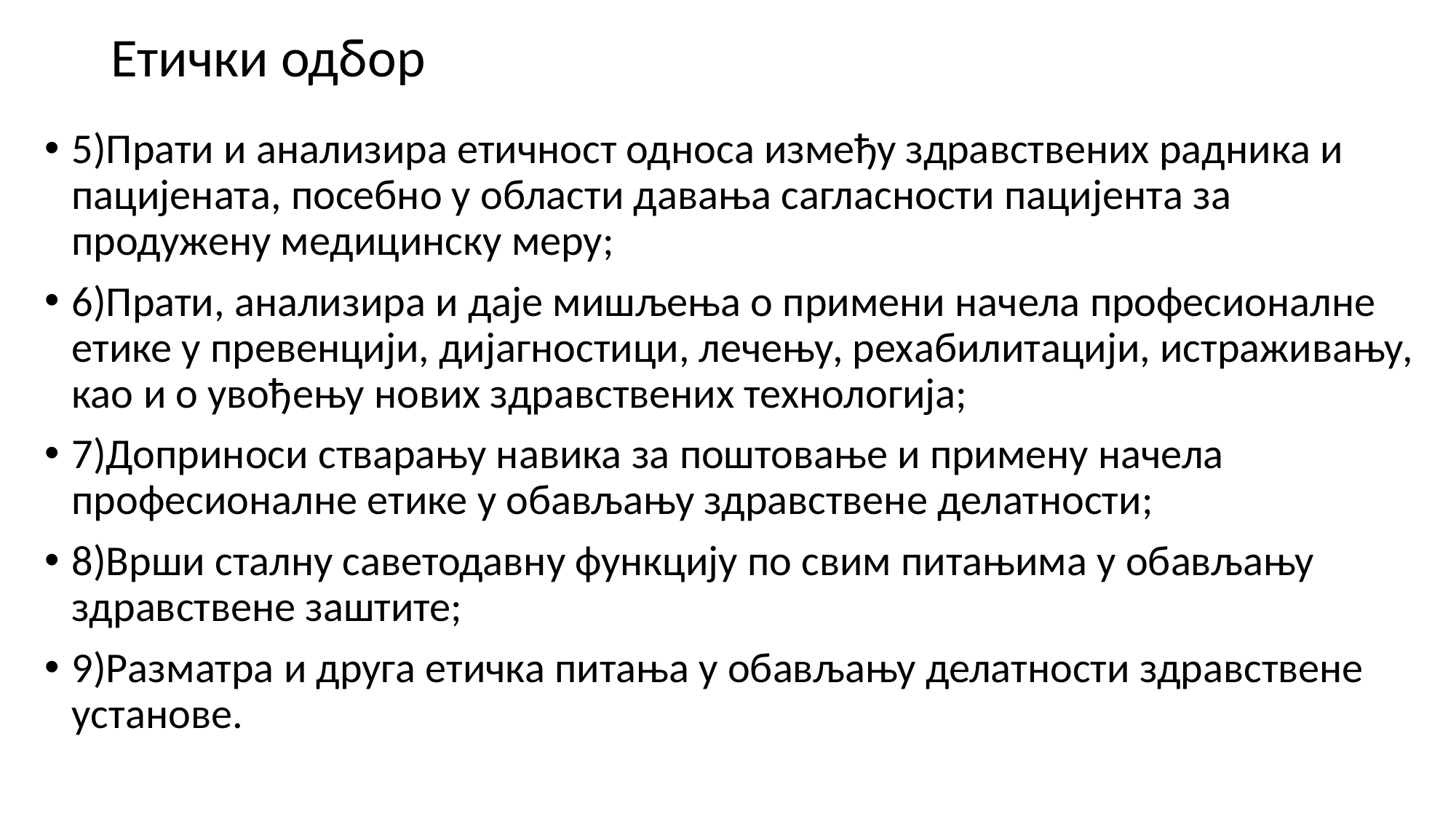

# Етички одбoр
5)Прати и анализира етичност односа између здравствених радника и пацијената, посебно у области давања сагласности пацијента за продужену медицинску меру;
6)Прати, анализира и даје мишљења о примени начела професионалне етике у превенцији, дијагностици, лечењу, рехабилитацији, истраживању, као и о увођењу нових здравствених технологија;
7)Доприноси стварању навика за поштовање и примену начела професионалне етике у обављању здравствене делатности;
8)Врши сталну саветодавну функцију по свим питањима у обављању здравствене заштите;
9)Разматра и друга етичка питања у обављању делатности здравствене установе.